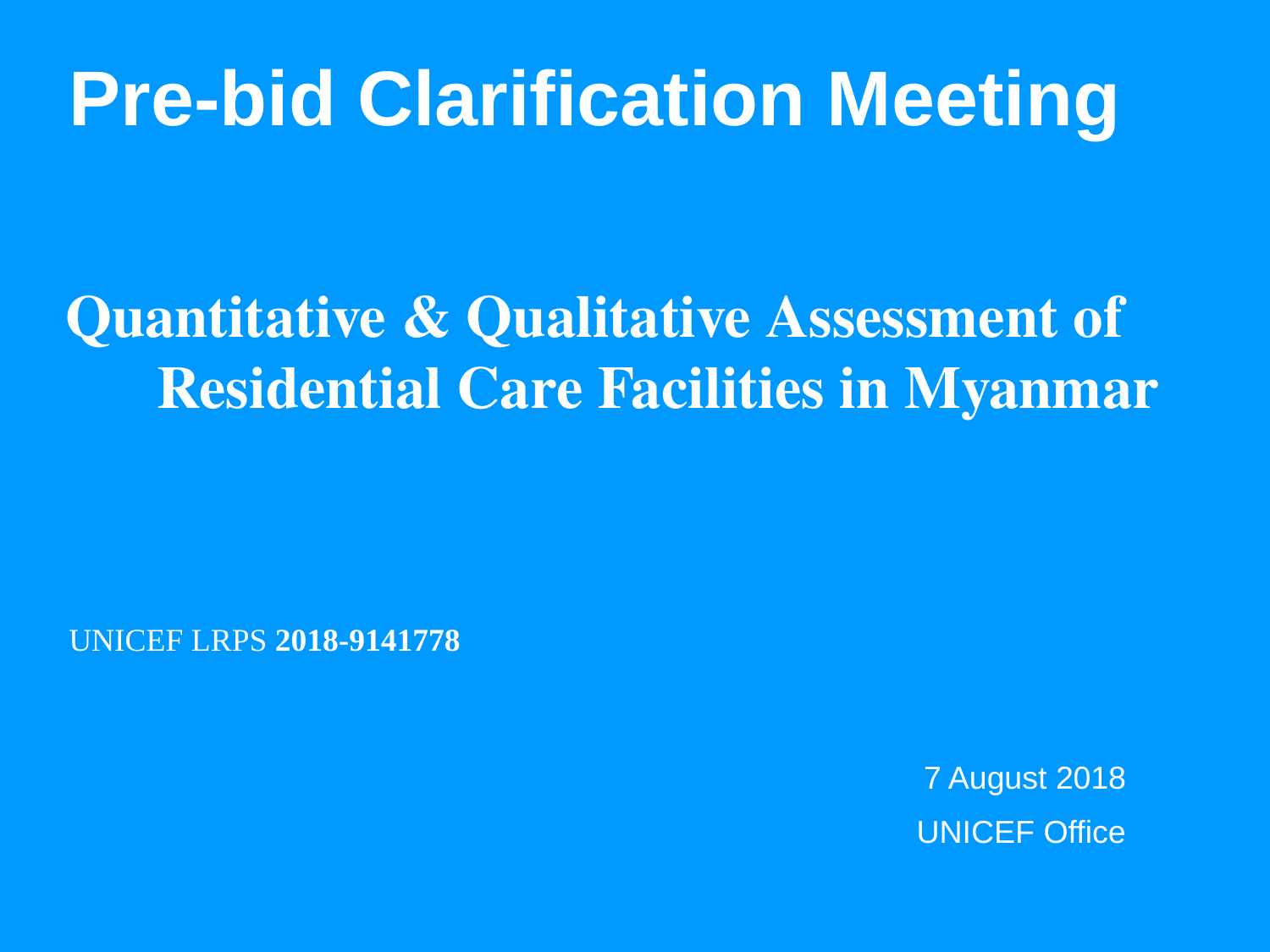

Pre-bid Clarification Meeting

 Quantitative & Qualitative Assessment of
	Residential Care Facilities in Myanmar

       UNICEF LRPS 2018-9141778

7 August 2018
UNICEF Office